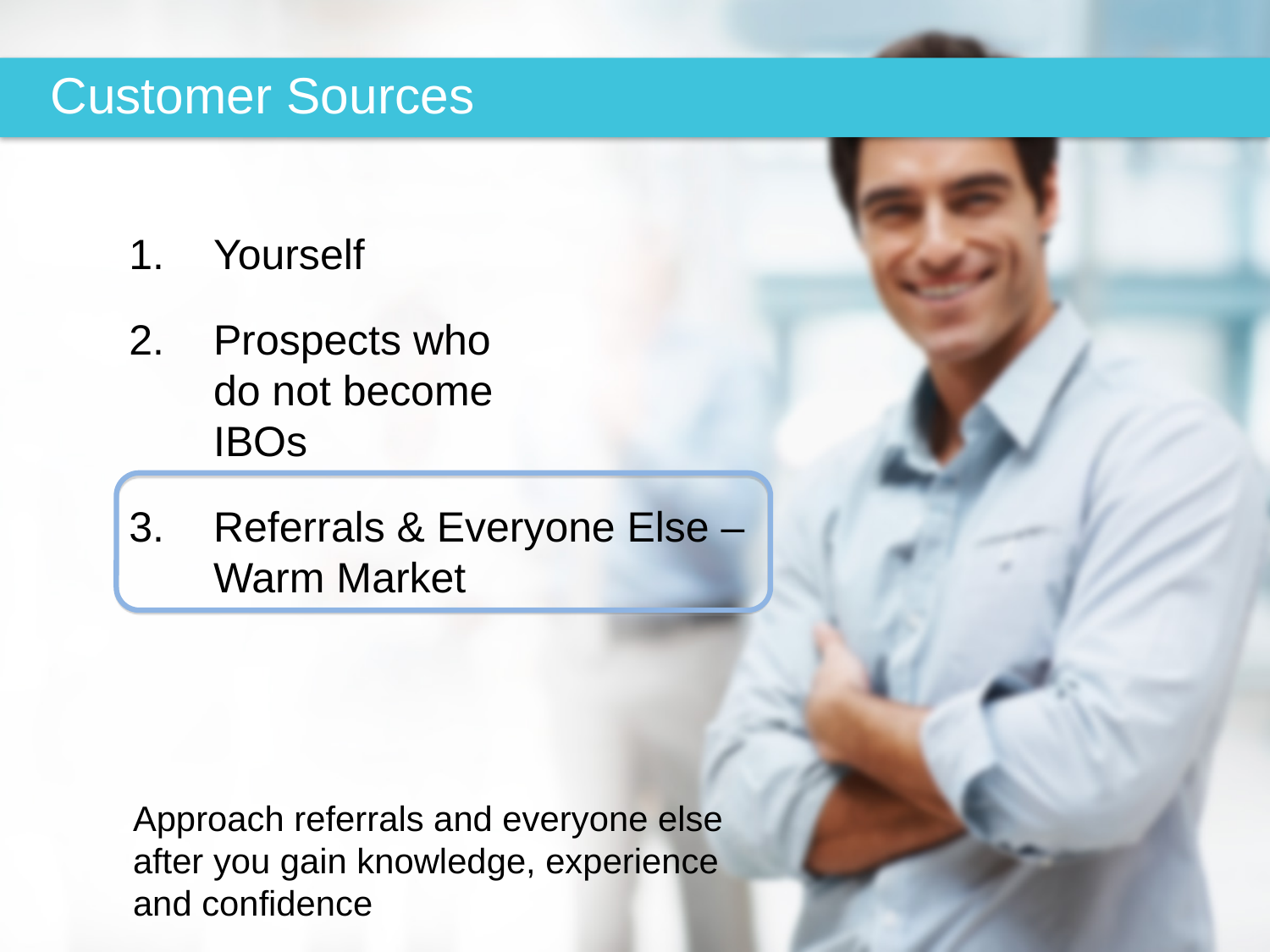

Customer Sources

Yourself
Prospects who
do not become
IBOs
Referrals & Everyone Else –
Warm Market

Approach referrals and everyone else after you gain knowledge, experience and confidence